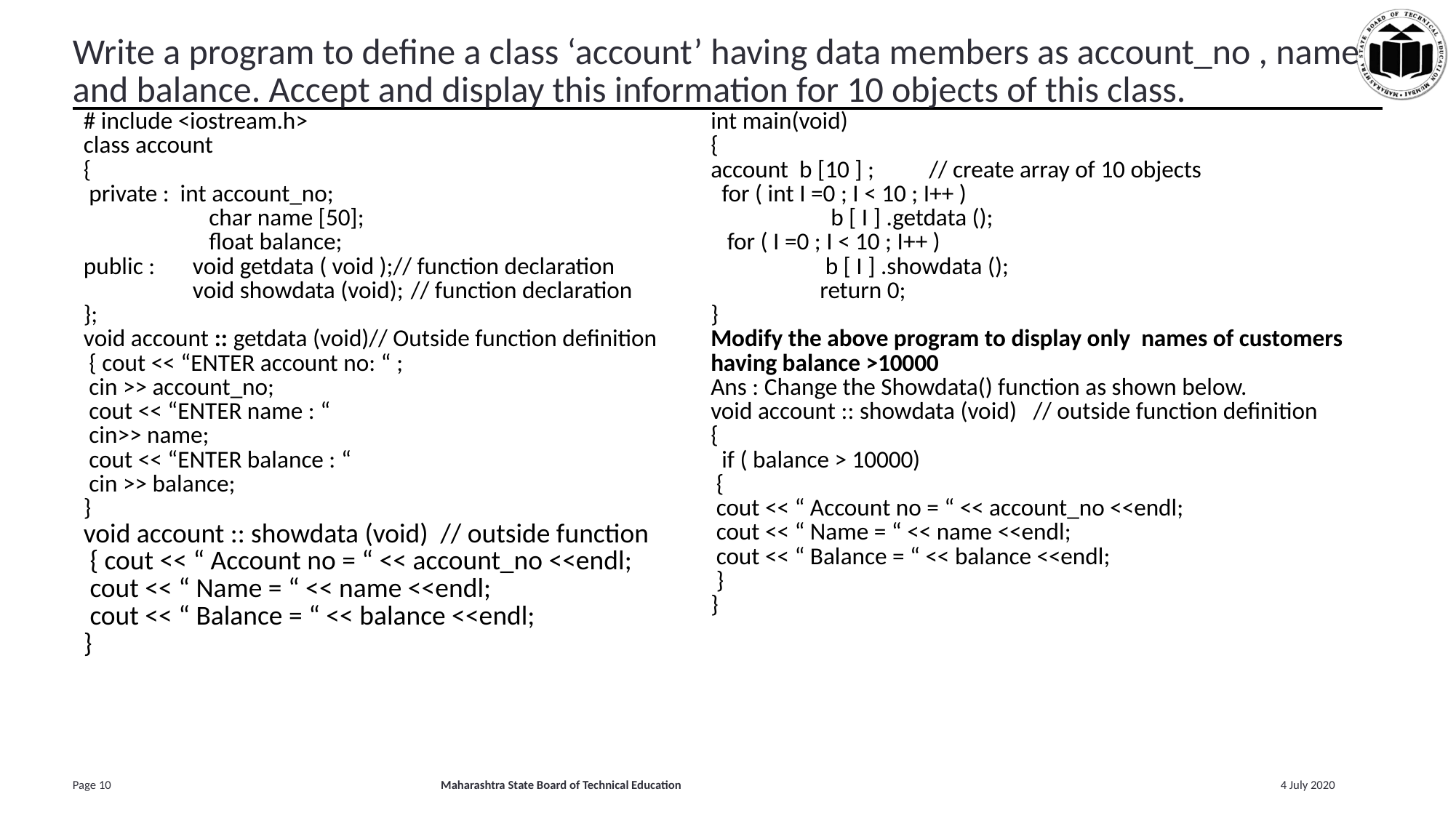

# Write a program to define a class ‘account’ having data members as account_no , name and balance. Accept and display this information for 10 objects of this class.
| # include <iostream.h> class account { private : int account\_no; char name [50]; float balance; public : void getdata ( void );// function declaration void showdata (void); // function declaration }; void account :: getdata (void)// Outside function definition { cout << “ENTER account no: “ ; cin >> account\_no; cout << “ENTER name : “ cin>> name; cout << “ENTER balance : “ cin >> balance; } void account :: showdata (void) // outside function { cout << “ Account no = “ << account\_no <<endl; cout << “ Name = “ << name <<endl; cout << “ Balance = “ << balance <<endl; } | int main(void) { account b [10 ] ; // create array of 10 objects for ( int I =0 ; I < 10 ; I++ ) b [ I ] .getdata (); for ( I =0 ; I < 10 ; I++ ) b [ I ] .showdata (); return 0; } Modify the above program to display only names of customers having balance >10000 Ans : Change the Showdata() function as shown below. void account :: showdata (void) // outside function definition { if ( balance > 10000) { cout << “ Account no = “ << account\_no <<endl; cout << “ Name = “ << name <<endl; cout << “ Balance = “ << balance <<endl; } } |
| --- | --- |
10